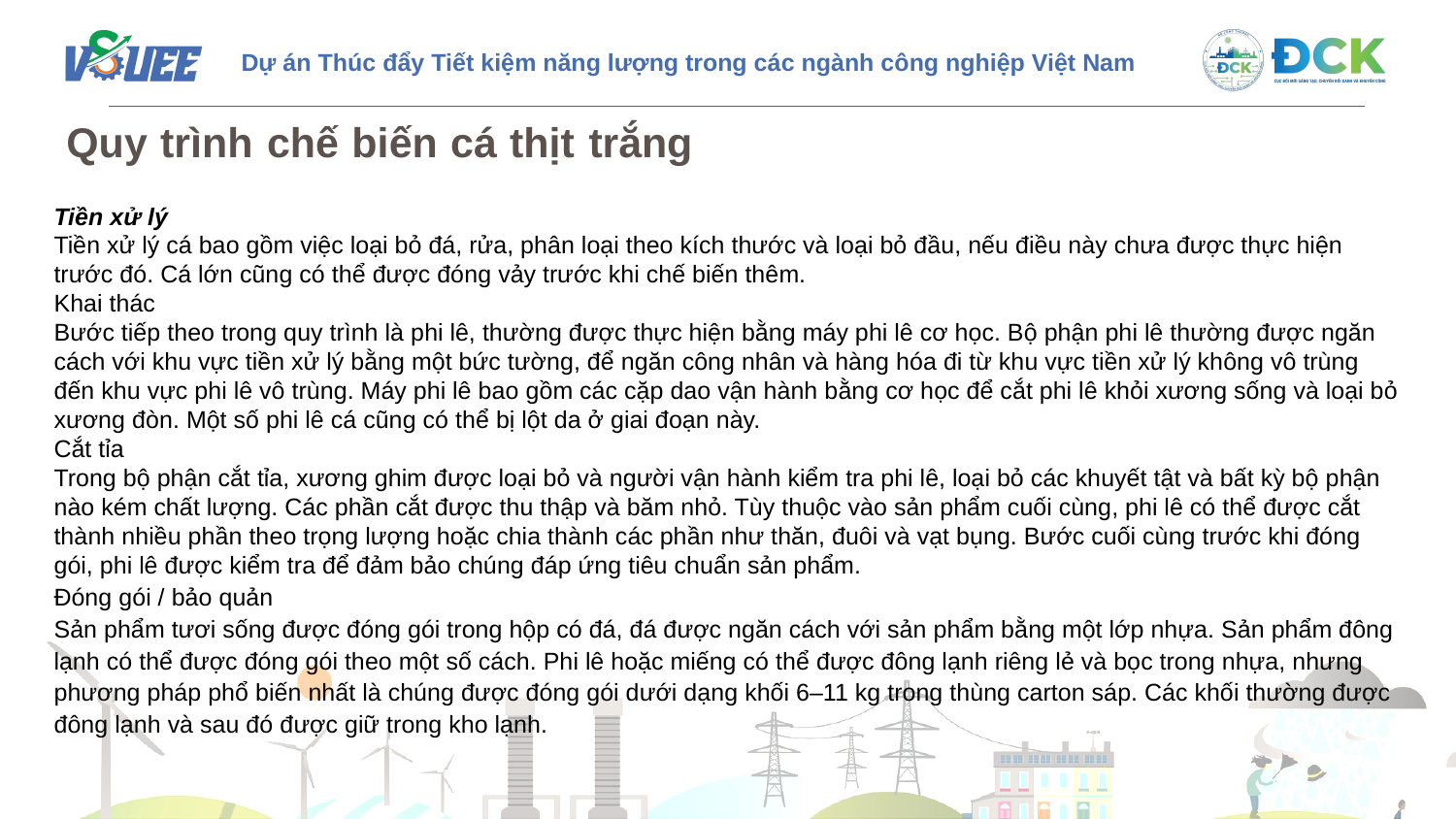

Quy trình chế biến cá thịt trắng
Tiền xử lý
Tiền xử lý cá bao gồm việc loại bỏ đá, rửa, phân loại theo kích thước và loại bỏ đầu, nếu điều này chưa được thực hiện trước đó. Cá lớn cũng có thể được đóng vảy trước khi chế biến thêm.
Khai thác
Bước tiếp theo trong quy trình là phi lê, thường được thực hiện bằng máy phi lê cơ học. Bộ phận phi lê thường được ngăn cách với khu vực tiền xử lý bằng một bức tường, để ngăn công nhân và hàng hóa đi từ khu vực tiền xử lý không vô trùng đến khu vực phi lê vô trùng. Máy phi lê bao gồm các cặp dao vận hành bằng cơ học để cắt phi lê khỏi xương sống và loại bỏ xương đòn. Một số phi lê cá cũng có thể bị lột da ở giai đoạn này.
Cắt tỉa
Trong bộ phận cắt tỉa, xương ghim được loại bỏ và người vận hành kiểm tra phi lê, loại bỏ các khuyết tật và bất kỳ bộ phận nào kém chất lượng. Các phần cắt được thu thập và băm nhỏ. Tùy thuộc vào sản phẩm cuối cùng, phi lê có thể được cắt thành nhiều phần theo trọng lượng hoặc chia thành các phần như thăn, đuôi và vạt bụng. Bước cuối cùng trước khi đóng gói, phi lê được kiểm tra để đảm bảo chúng đáp ứng tiêu chuẩn sản phẩm.
Đóng gói / bảo quản
Sản phẩm tươi sống được đóng gói trong hộp có đá, đá được ngăn cách với sản phẩm bằng một lớp nhựa. Sản phẩm đông lạnh có thể được đóng gói theo một số cách. Phi lê hoặc miếng có thể được đông lạnh riêng lẻ và bọc trong nhựa, nhưng phương pháp phổ biến nhất là chúng được đóng gói dưới dạng khối 6–11 kg trong thùng carton sáp. Các khối thường được đông lạnh và sau đó được giữ trong kho lạnh.